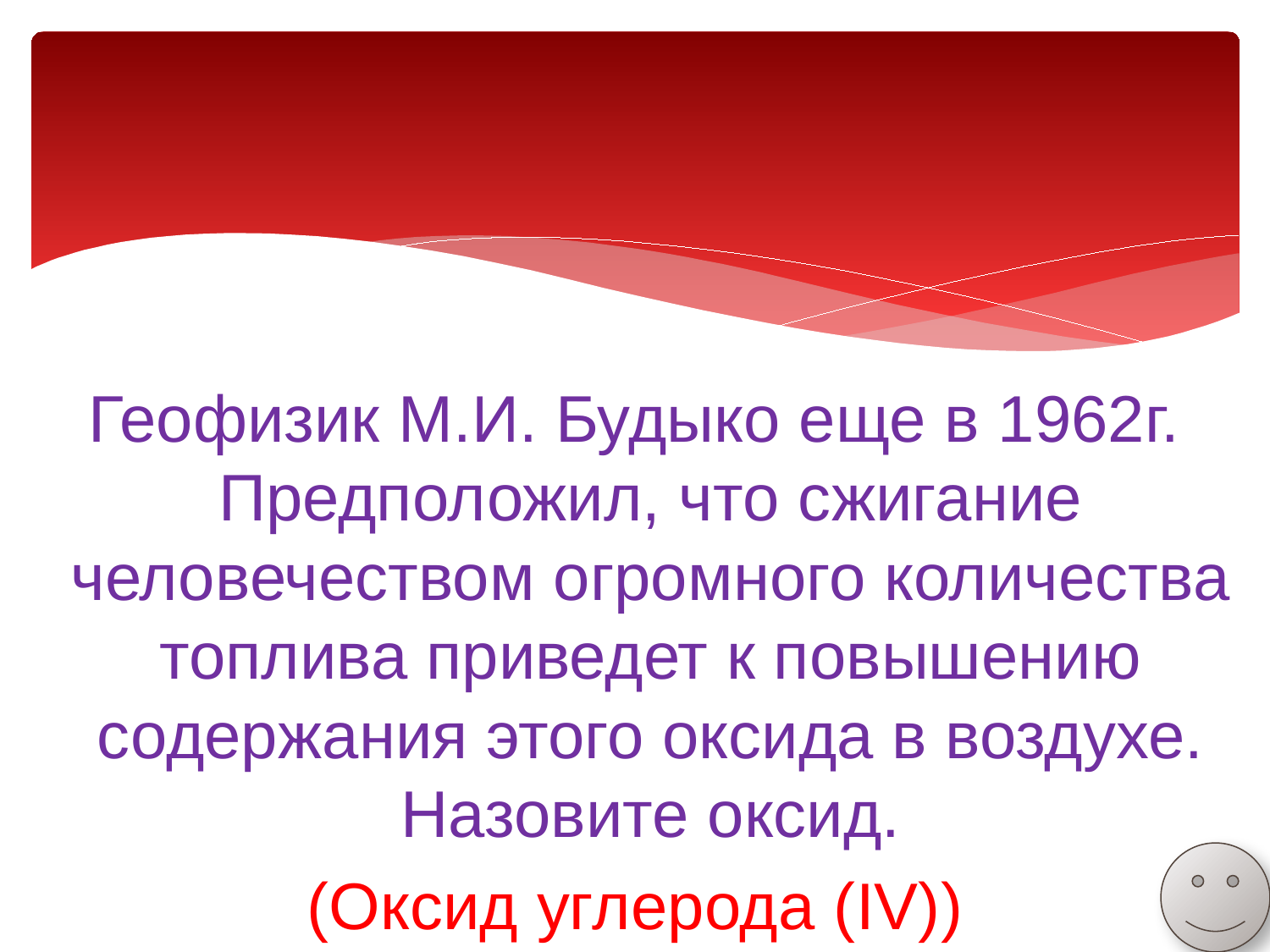

Геофизик М.И. Будыко еще в 1962г. Предположил, что сжигание человечеством огромного количества топлива приведет к повышению содержания этого оксида в воздухе. Назовите оксид.
(Оксид углерода (IV))